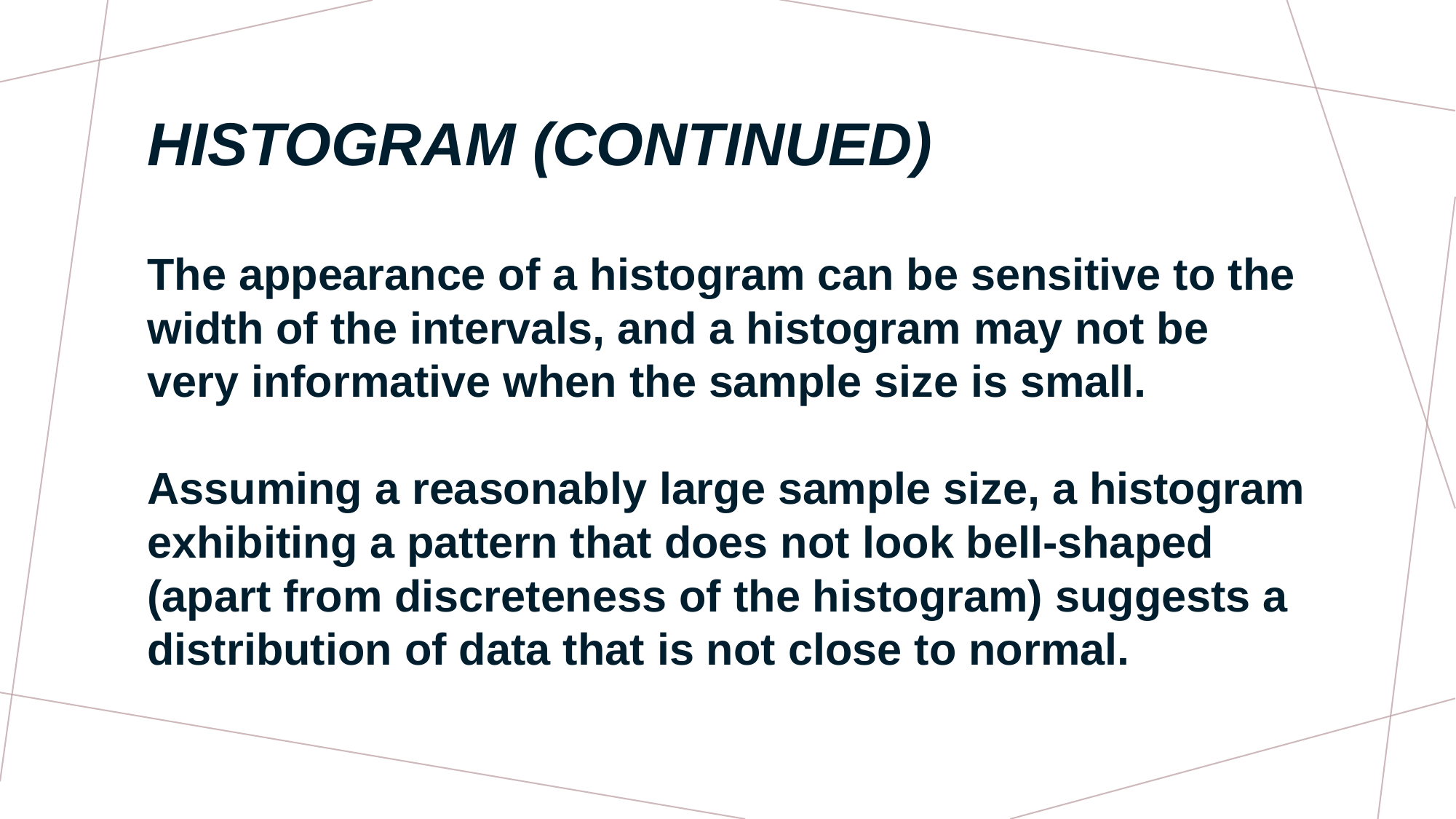

# HISTOGRAM (CONTINUED)
The appearance of a histogram can be sensitive to the width of the intervals, and a histogram may not be very informative when the sample size is small.

Assuming a reasonably large sample size, a histogram exhibiting a pattern that does not look bell-shaped (apart from discreteness of the histogram) suggests a distribution of data that is not close to normal.